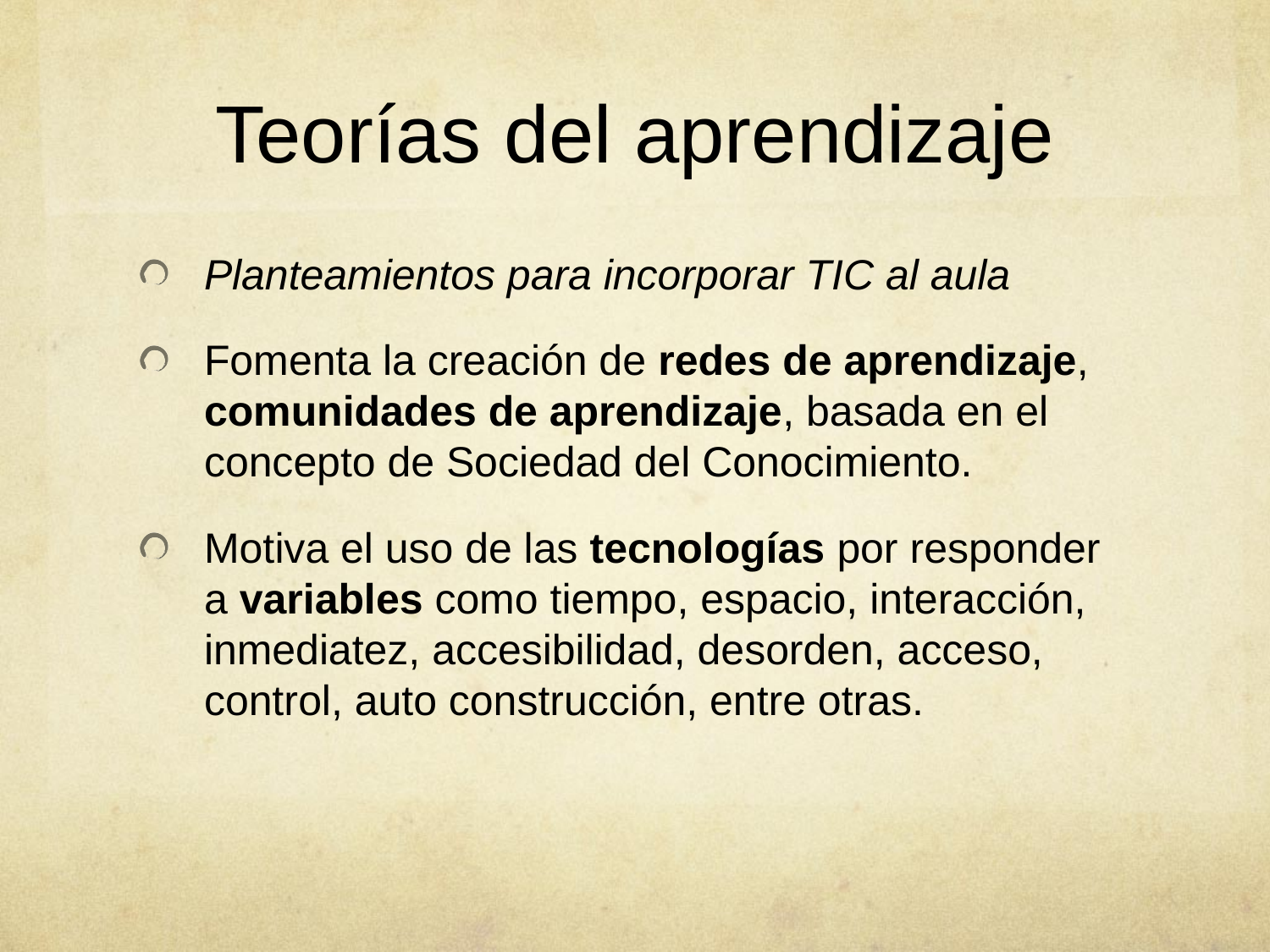

# Teorías del aprendizaje
Planteamientos para incorporar TIC al aula
Fomenta la creación de redes de aprendizaje, comunidades de aprendizaje, basada en el concepto de Sociedad del Conocimiento.
Motiva el uso de las tecnologías por responder a variables como tiempo, espacio, interacción, inmediatez, accesibilidad, desorden, acceso, control, auto construcción, entre otras.